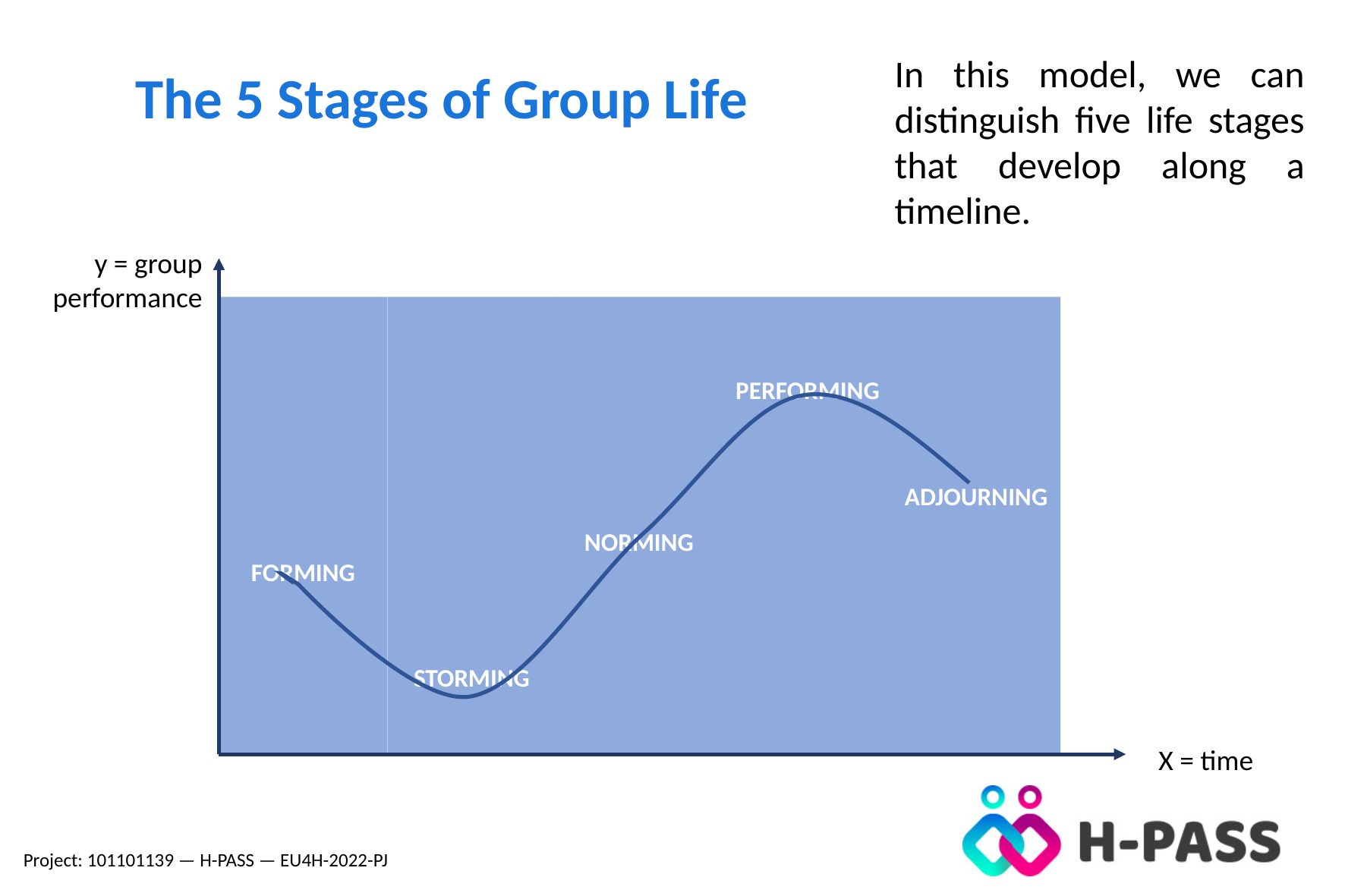

In this model, we can distinguish five life stages that develop along a timeline.
The 5 Stages of Group Life
y = group performance

ADJOURNING

PERFORMING

NORMING

FORMING

STORMING

X = time
Project: 101101139 — H-PASS — EU4H-2022-PJ